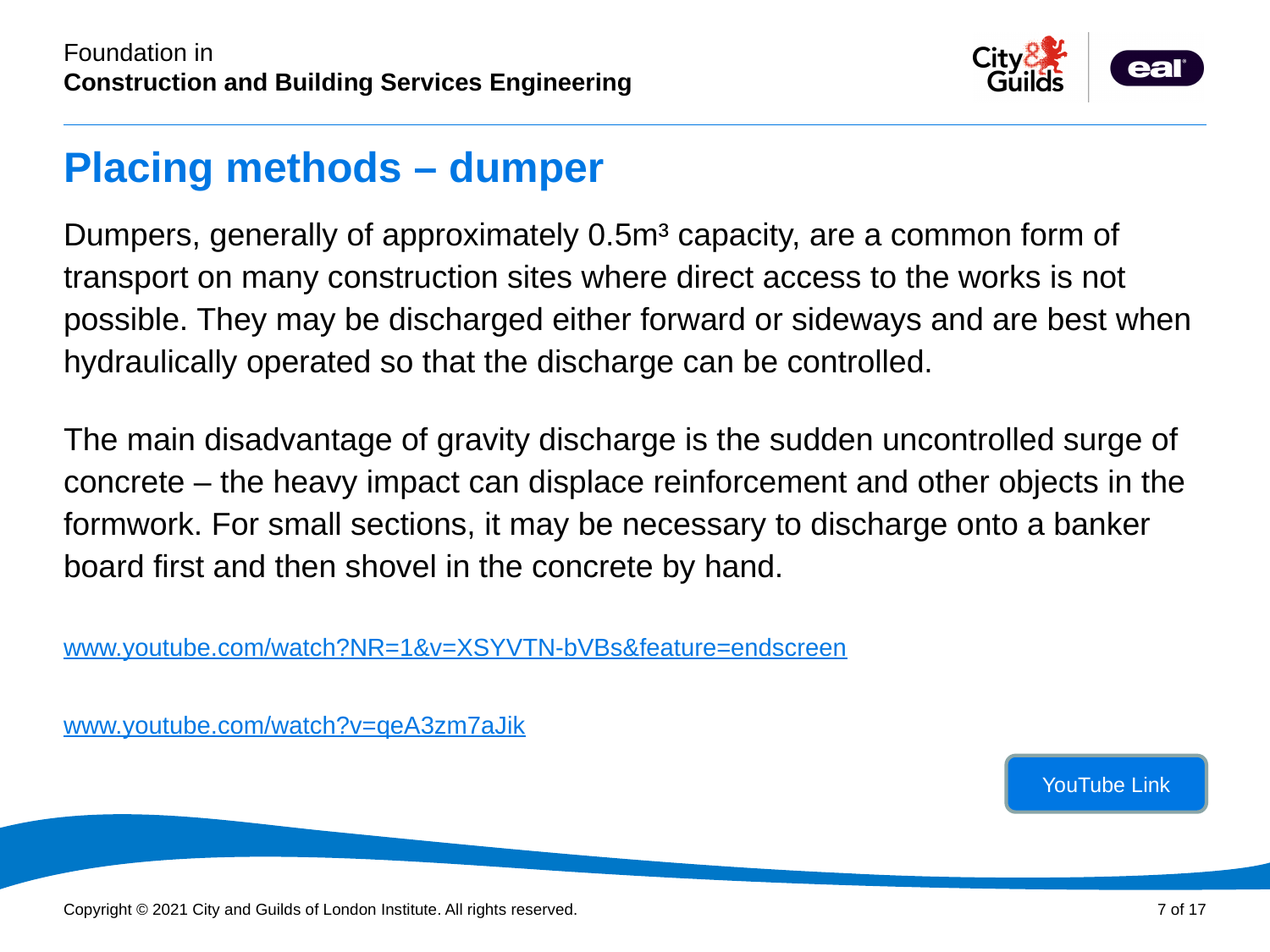

# Placing methods – dumper
Dumpers, generally of approximately 0.5m³ capacity, are a common form of transport on many construction sites where direct access to the works is not possible. They may be discharged either forward or sideways and are best when hydraulically operated so that the discharge can be controlled.
The main disadvantage of gravity discharge is the sudden uncontrolled surge of concrete – the heavy impact can displace reinforcement and other objects in the formwork. For small sections, it may be necessary to discharge onto a banker board first and then shovel in the concrete by hand.
www.youtube.com/watch?NR=1&v=XSYVTN-bVBs&feature=endscreen
www.youtube.com/watch?v=qeA3zm7aJik

YouTube Link